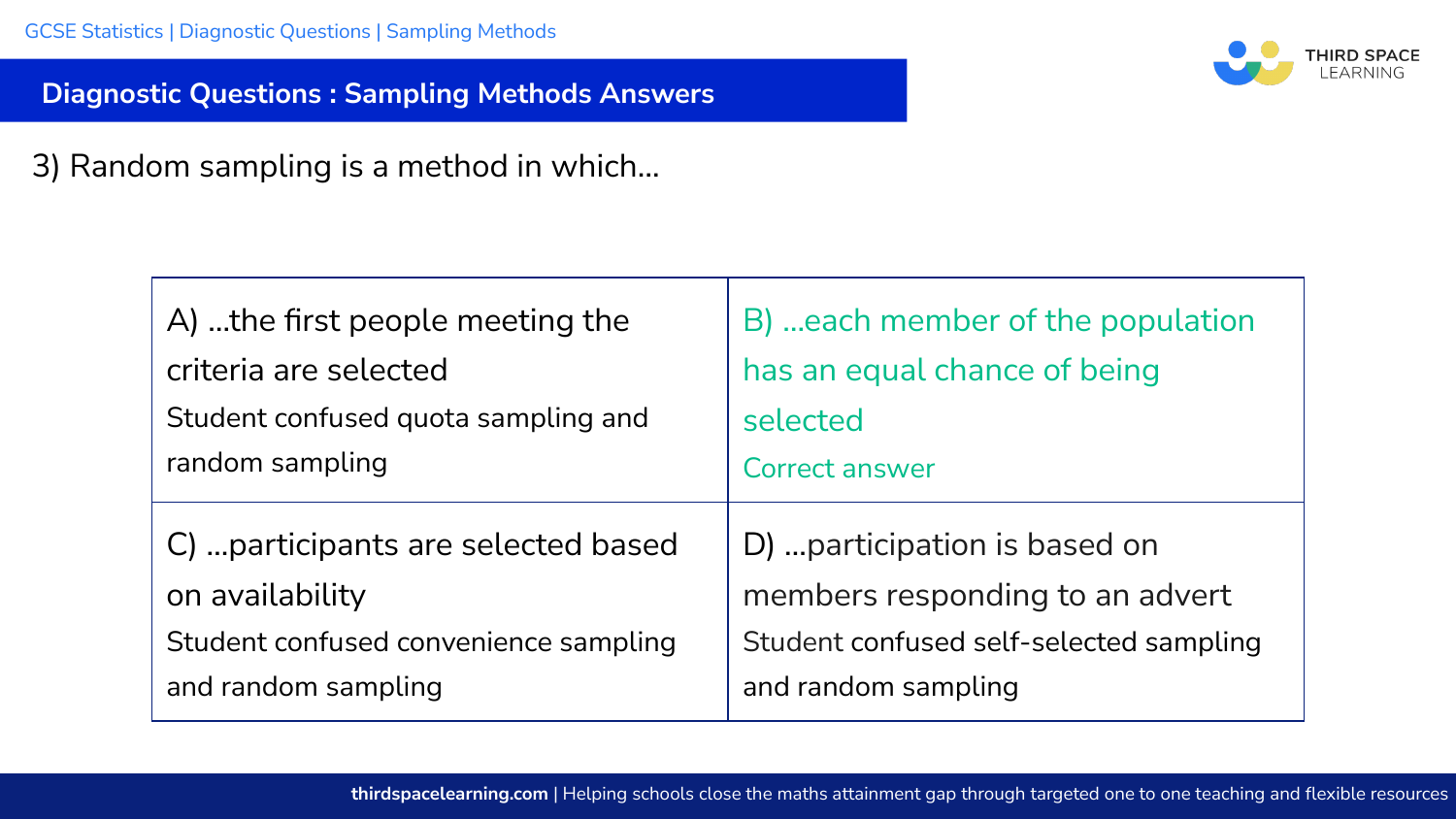

Diagnostic Questions : Sampling Methods Answers
| 3) Random sampling is a method in which… |
| --- |
| A) …the first people meeting the criteria are selected Student confused quota sampling and random sampling | B) …each member of the population has an equal chance of being selected Correct answer |
| --- | --- |
| C) …participants are selected based on availability Student confused convenience sampling and random sampling | D) …participation is based on members responding to an advert Student confused self-selected sampling and random sampling |